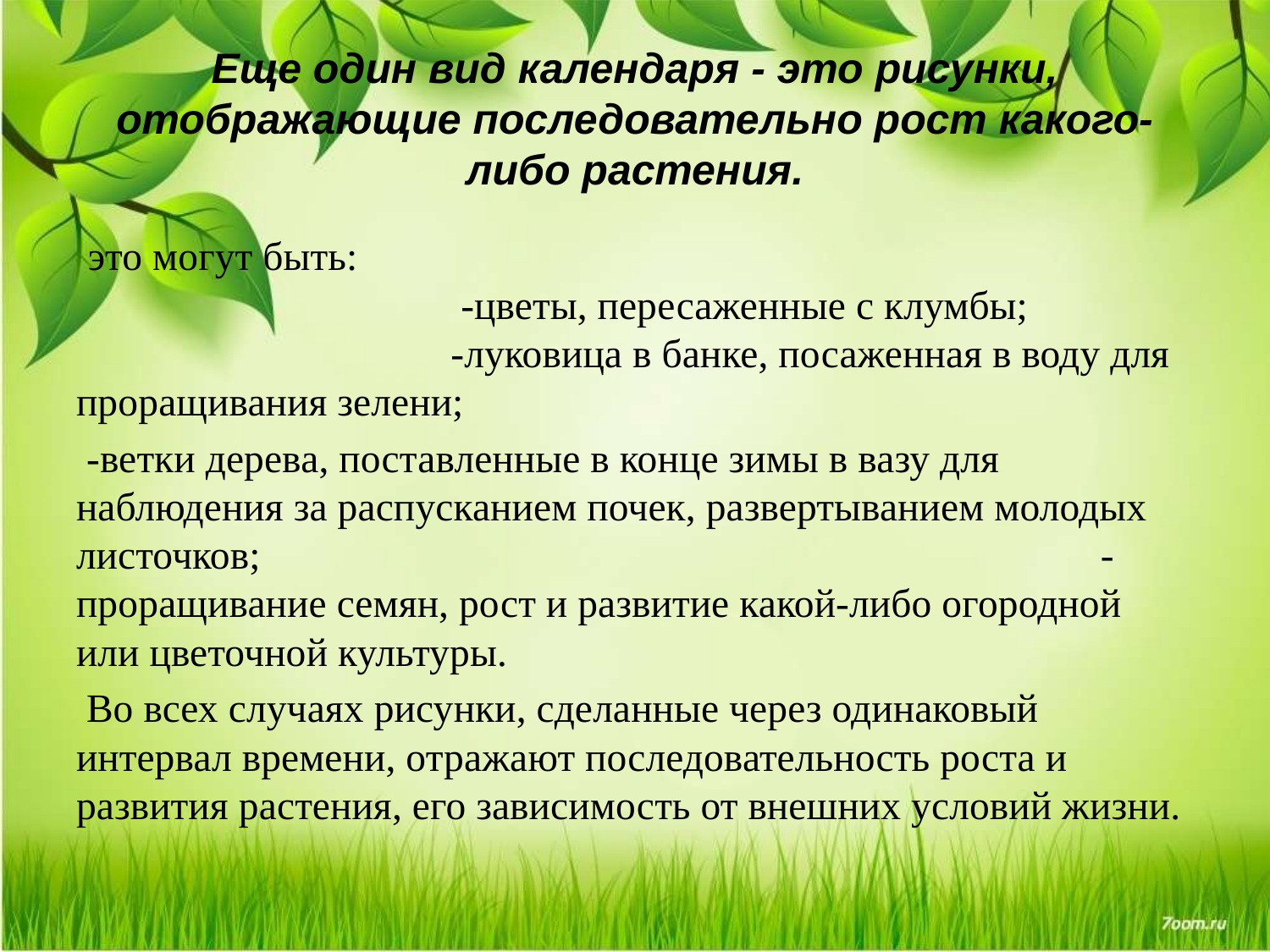

# Еще один вид календаря - это рисунки, отображающие последовательно рост какого-либо растения.
 это могут быть:                                                                                                                         -цветы, пересаженные с клумбы;                                                      -луковица в банке, посаженная в воду для проращивания зелени;
 -ветки дерева, поставленные в конце зимы в вазу для наблюдения за распусканием почек, развертыванием молодых листочков;                                                                                   -проращивание семян, рост и развитие какой-либо огородной или цветочной культуры.
 Во всех случаях рисунки, сделанные через одинаковый интервал времени, отражают последовательность роста и развития растения, его зависимость от внешних условий жизни.